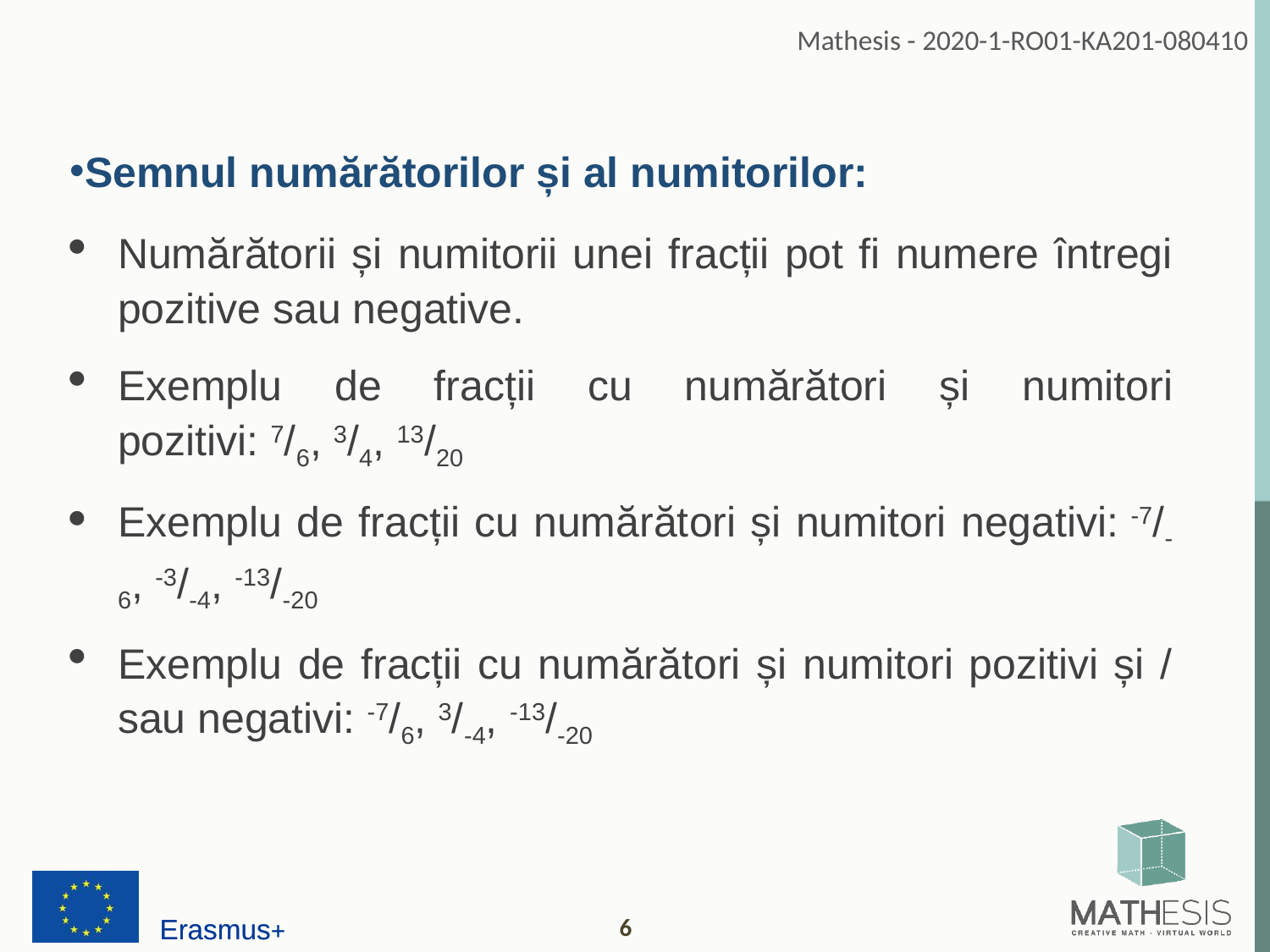

Semnul numărătorilor și al numitorilor:
Numărătorii și numitorii unei fracții pot fi numere întregi pozitive sau negative.
Exemplu de fracții cu numărători și numitori pozitivi: 7/6, 3/4, 13/20
Exemplu de fracții cu numărători și numitori negativi: -7/-6, -3/-4, -13/-20
Exemplu de fracții cu numărători și numitori pozitivi și / sau negativi: -7/6, 3/-4, -13/-20